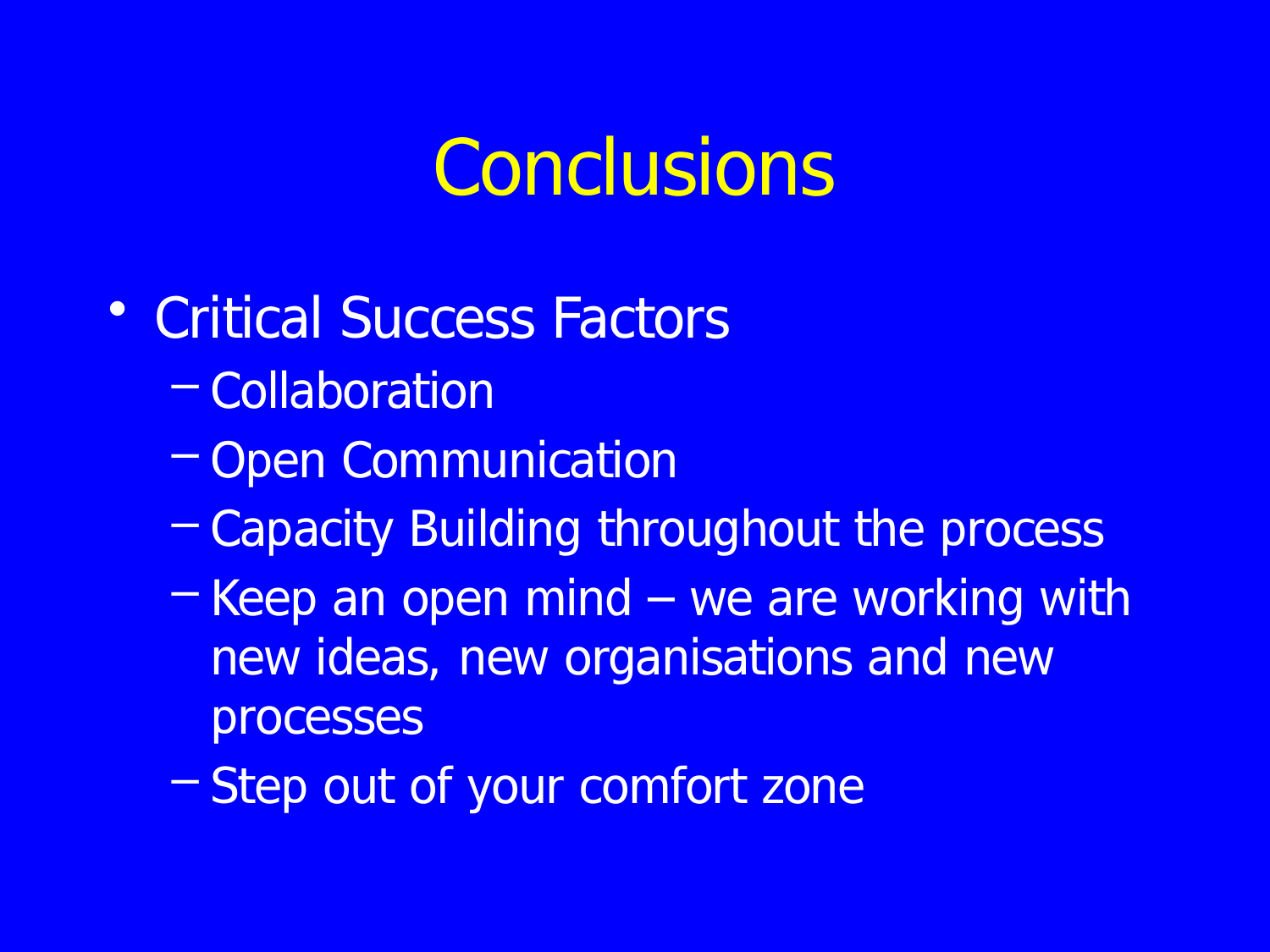

# Conclusions
Critical Success Factors
Collaboration
Open Communication
Capacity Building throughout the process
Keep an open mind – we are working with new ideas, new organisations and new processes
Step out of your comfort zone